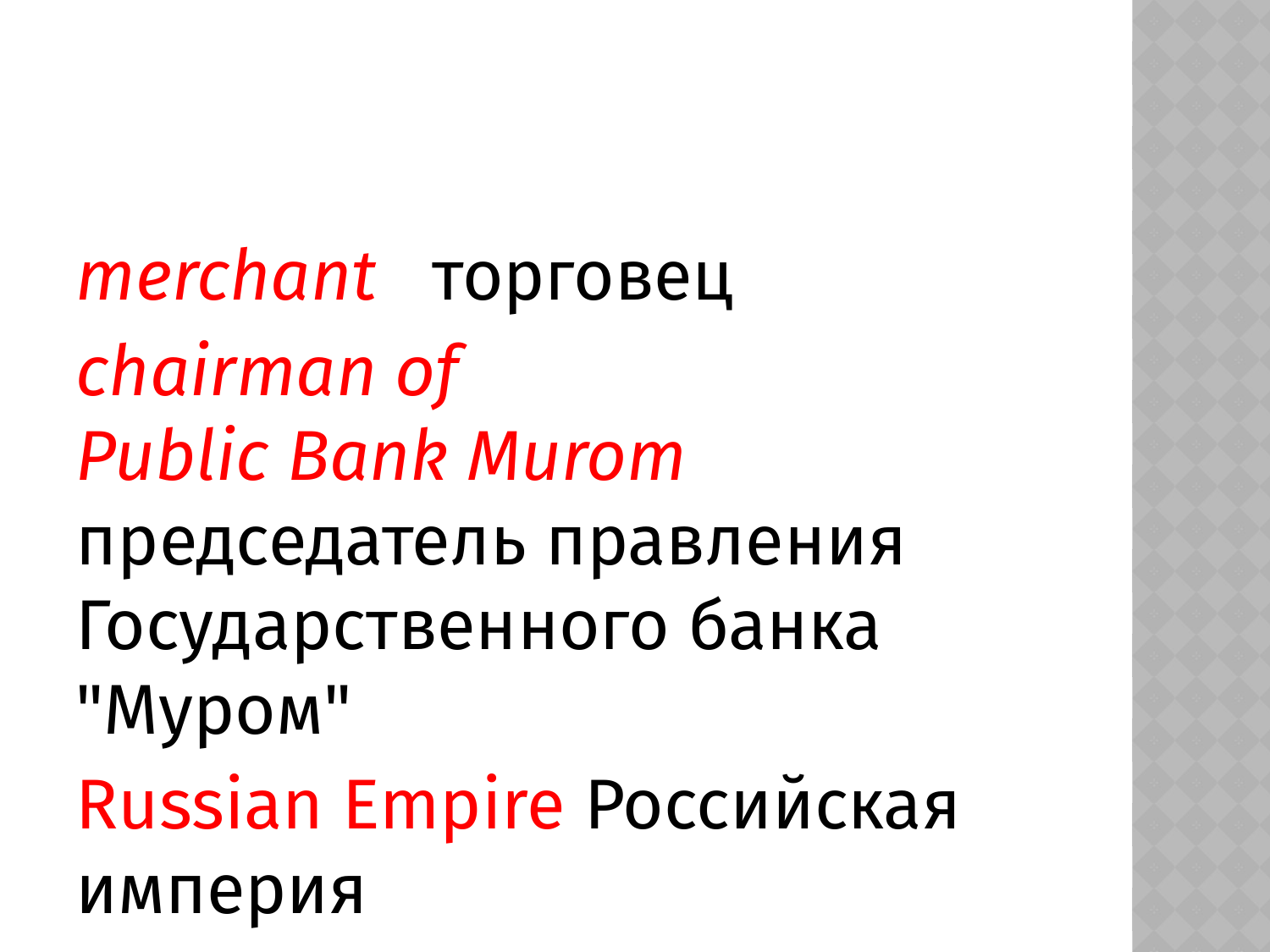

#
merchant   торговец
chairman of Public Bank Murom председатель правления Государственного банка "Муром"
Russian Empire Российская империя